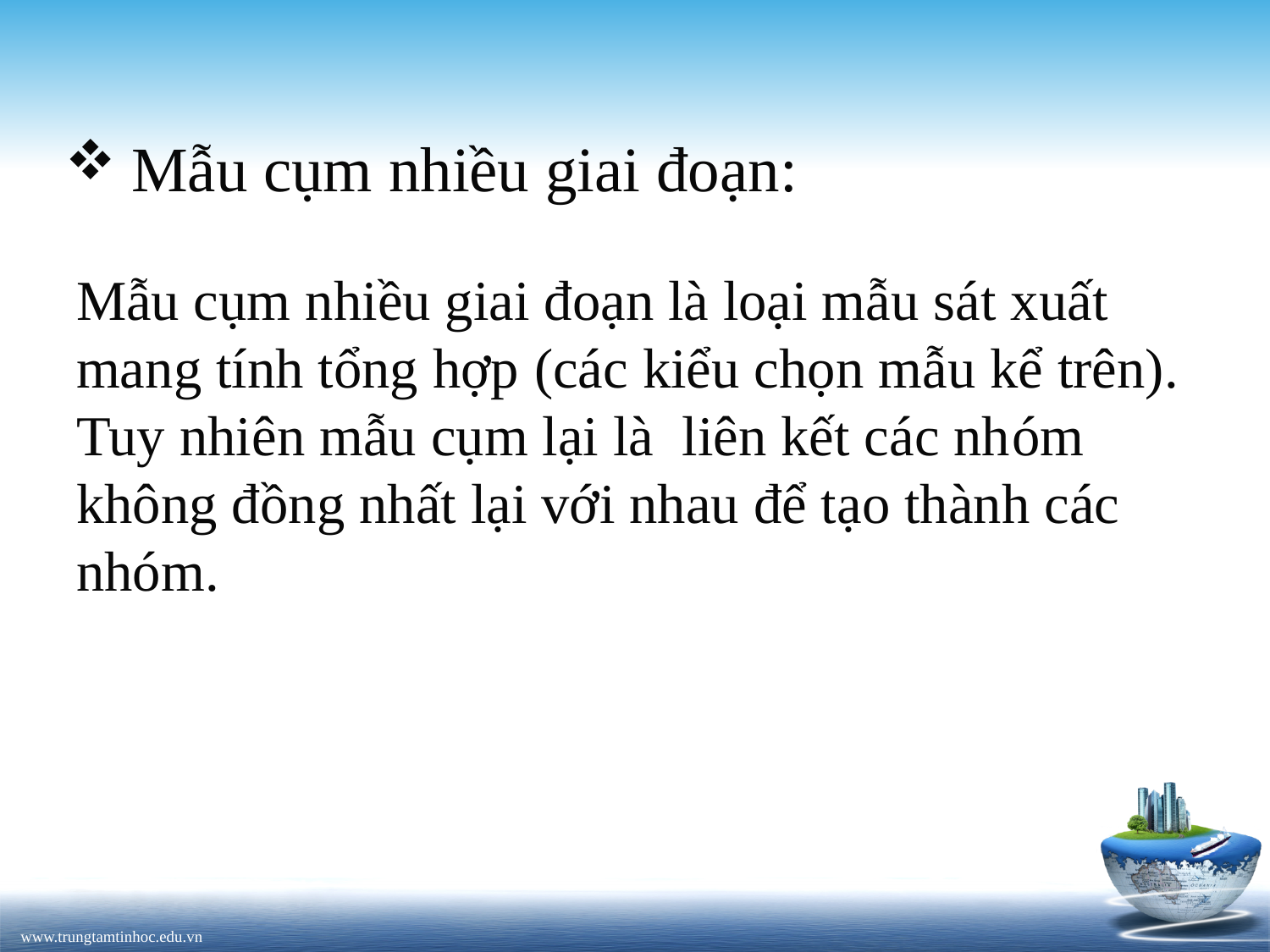

# Mẫu cụm nhiều giai đoạn:
Mẫu cụm nhiều giai đoạn là loại mẫu sát xuất mang tính tổng hợp (các kiểu chọn mẫu kể trên). Tuy nhiên mẫu cụm lại là  liên kết các nhóm không đồng nhất lại với nhau để tạo thành các nhóm.